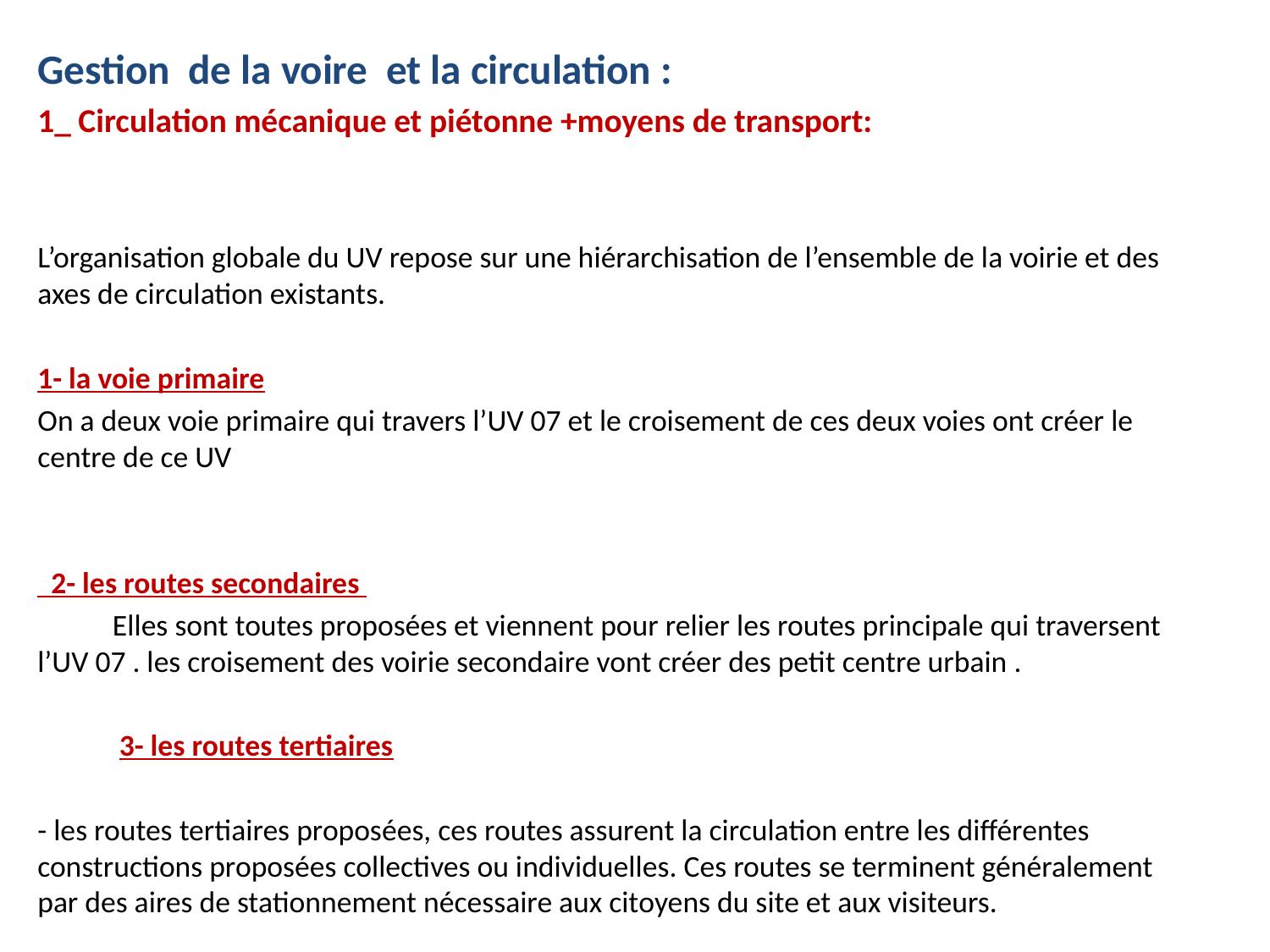

Gestion  de la voire  et la circulation :
1_ Circulation mécanique et piétonne +moyens de transport:

L’organisation globale du UV repose sur une hiérarchisation de l’ensemble de la voirie et des axes de circulation existants.

1- la voie primaire
On a deux voie primaire qui travers l’UV 07 et le croisement de ces deux voies ont créer le centre de ce UV

  2- les routes secondaires
	Elles sont toutes proposées et viennent pour relier les routes principale qui traversent l’UV 07 . les croisement des voirie secondaire vont créer des petit centre urbain .

	 3- les routes tertiaires

- les routes tertiaires proposées, ces routes assurent la circulation entre les différentes constructions proposées collectives ou individuelles. Ces routes se terminent généralement par des aires de stationnement nécessaire aux citoyens du site et aux visiteurs.